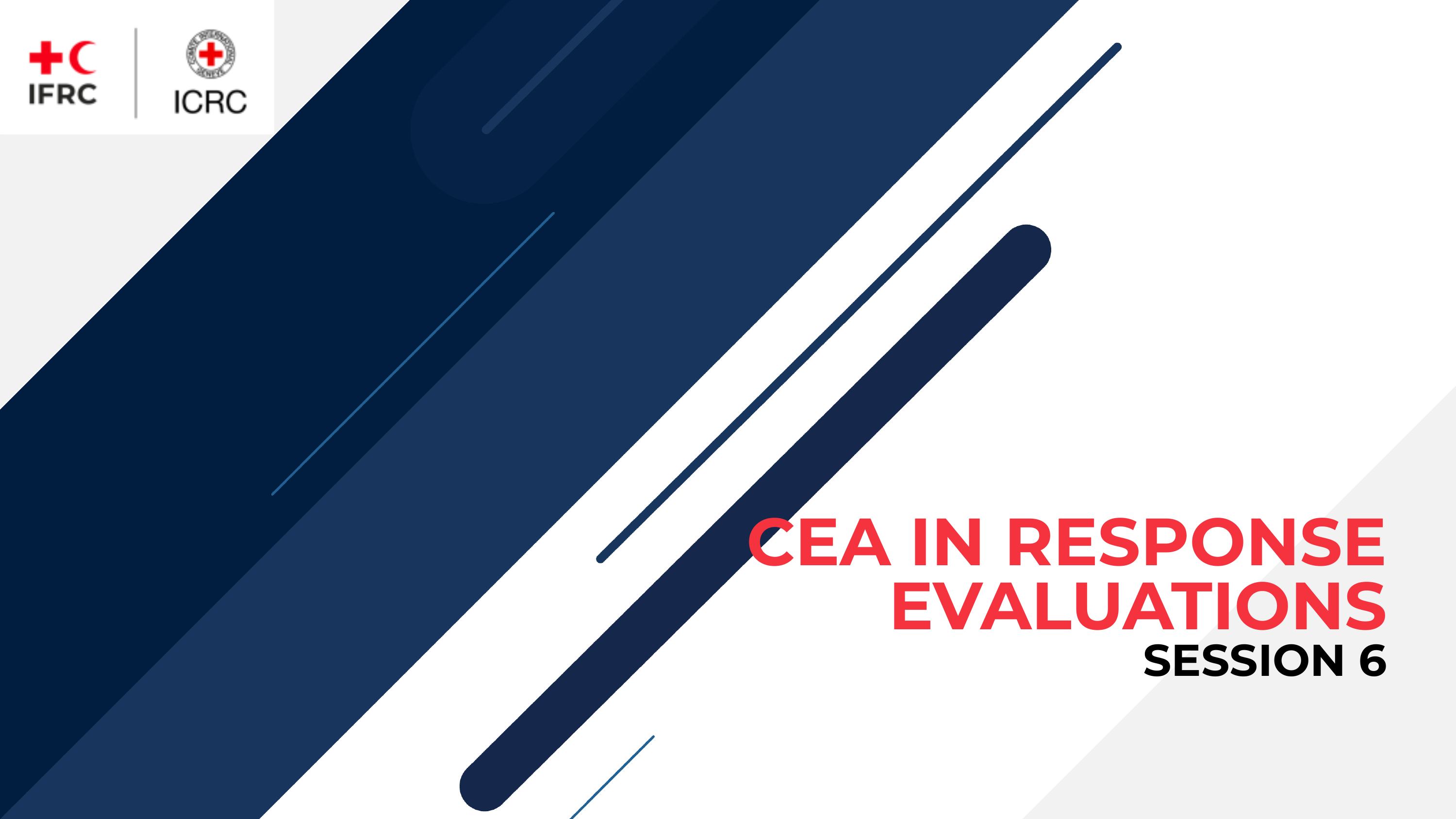

# CEA IN RESPONSE EVALUATIONS SESSION 6